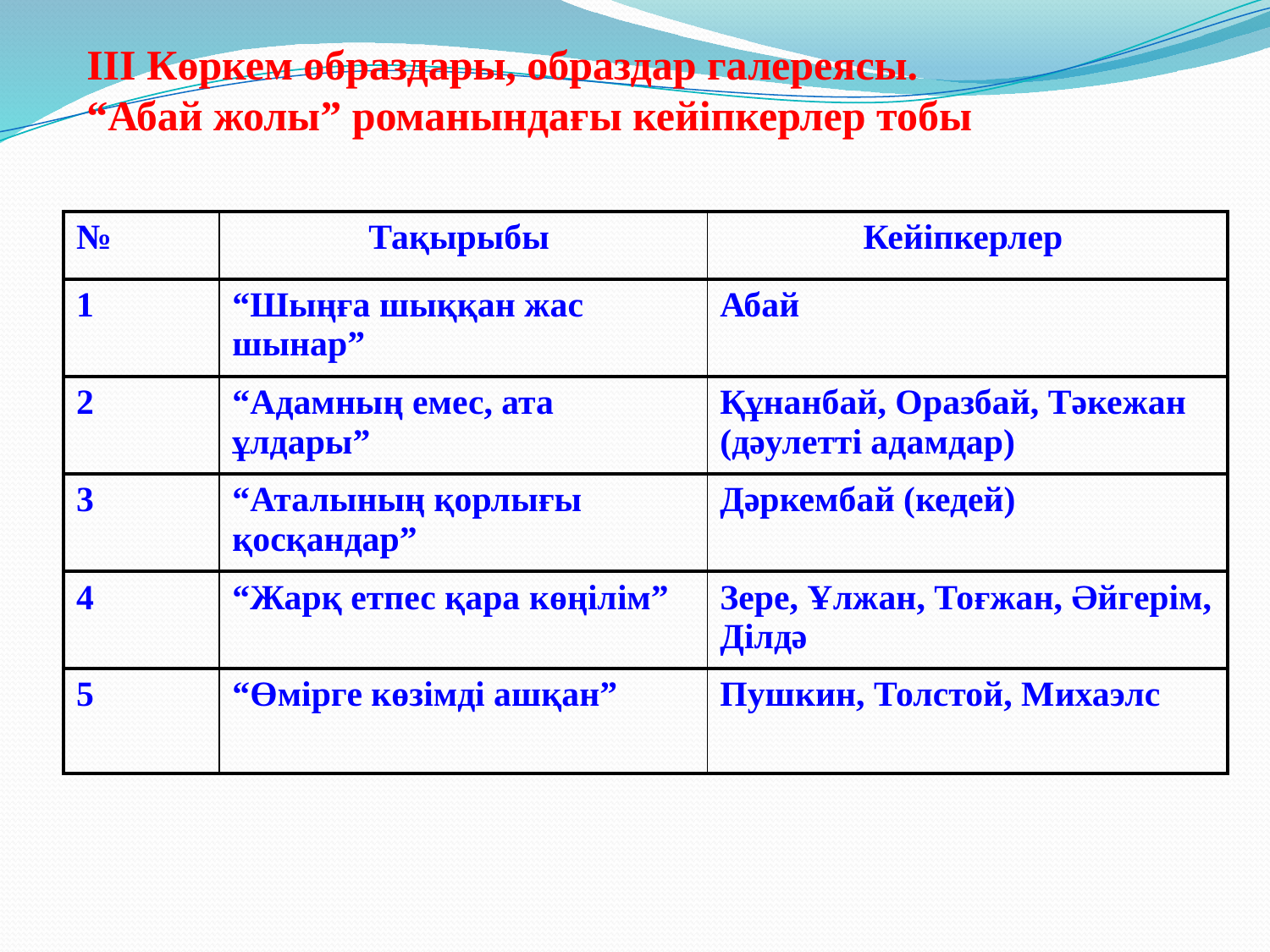

ІІІ Көркем образдары, образдар галереясы.
“Абай жолы” романындағы кейіпкерлер тобы
| № | Тақырыбы | Кейіпкерлер |
| --- | --- | --- |
| 1 | “Шыңға шыққан жас шынар” | Абай |
| 2 | “Адамның емес, ата ұлдары” | Құнанбай, Оразбай, Тәкежан (дәулетті адамдар) |
| 3 | “Аталының қорлығы қосқандар” | Дәркембай (кедей) |
| 4 | “Жарқ етпес қара көңілім” | Зере, Ұлжан, Тоғжан, Әйгерім, Ділдә |
| 5 | “Өмірге көзімді ашқан” | Пушкин, Толстой, Михаэлс |